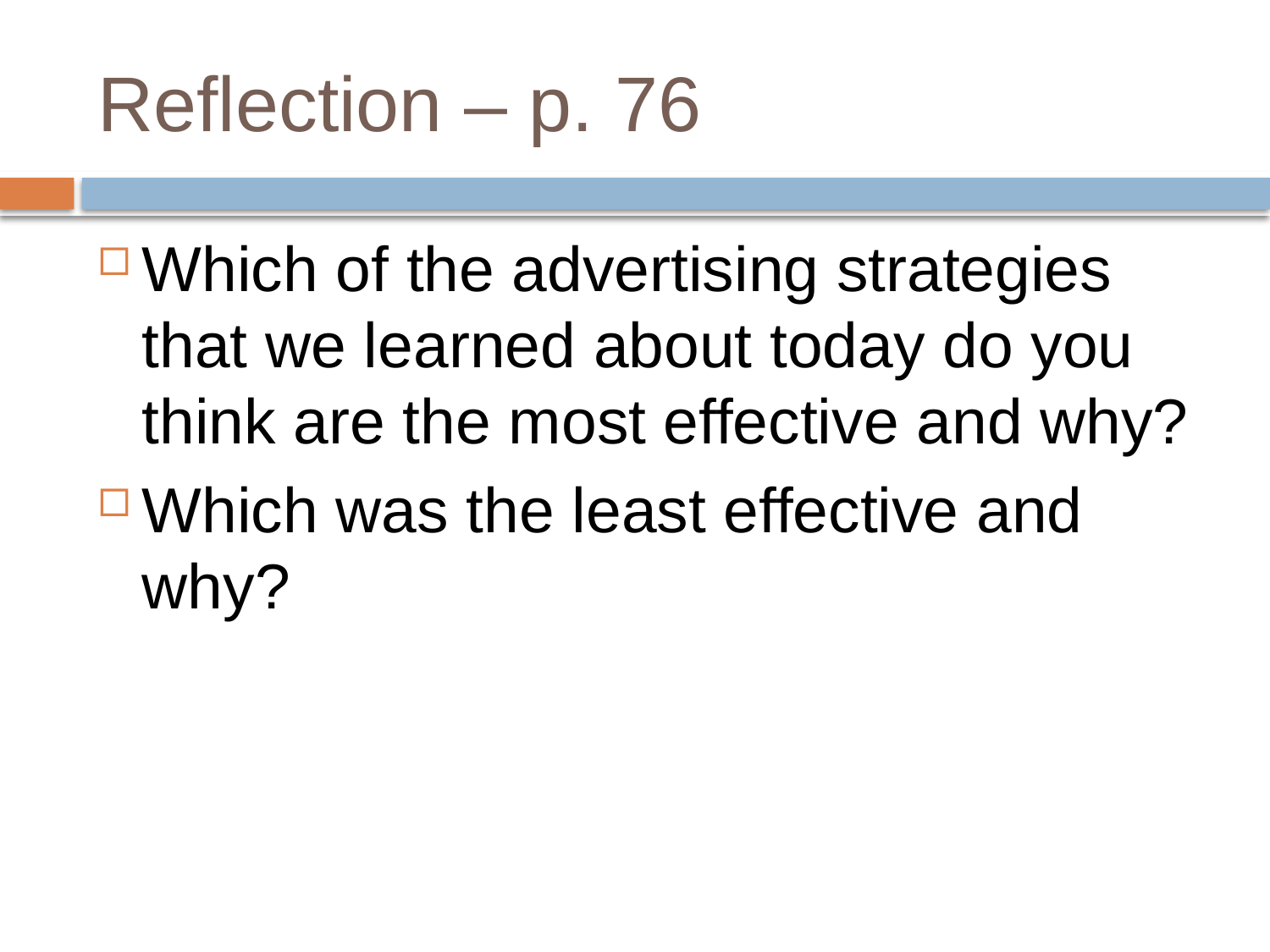

# Reflection – p. 76
Which of the advertising strategies that we learned about today do you think are the most effective and why?
Which was the least effective and why?